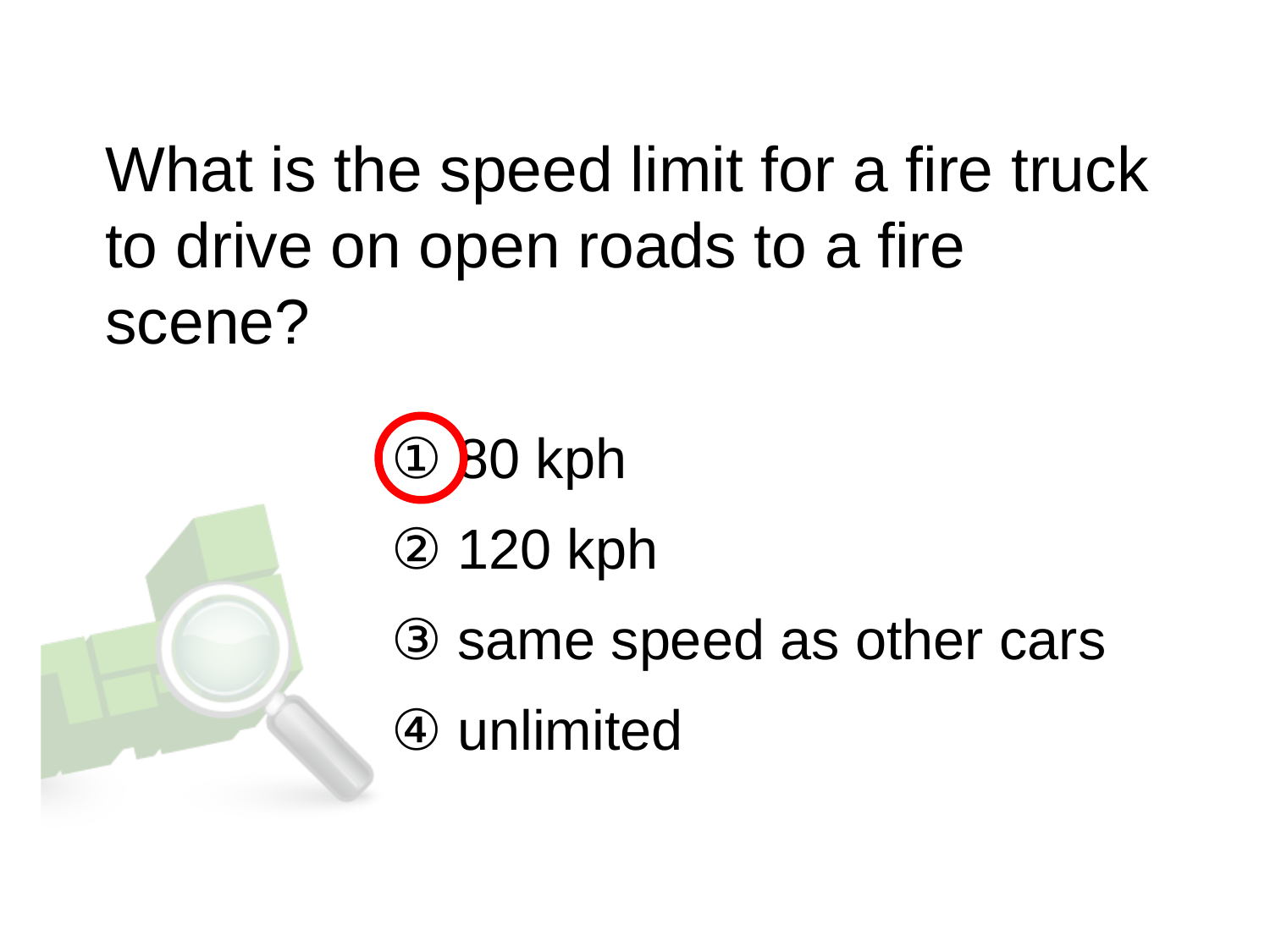

# What is the speed limit for a fire truck to drive on open roads to a fire scene?
① 80 kph
② 120 kph
③ same speed as other cars
④ unlimited